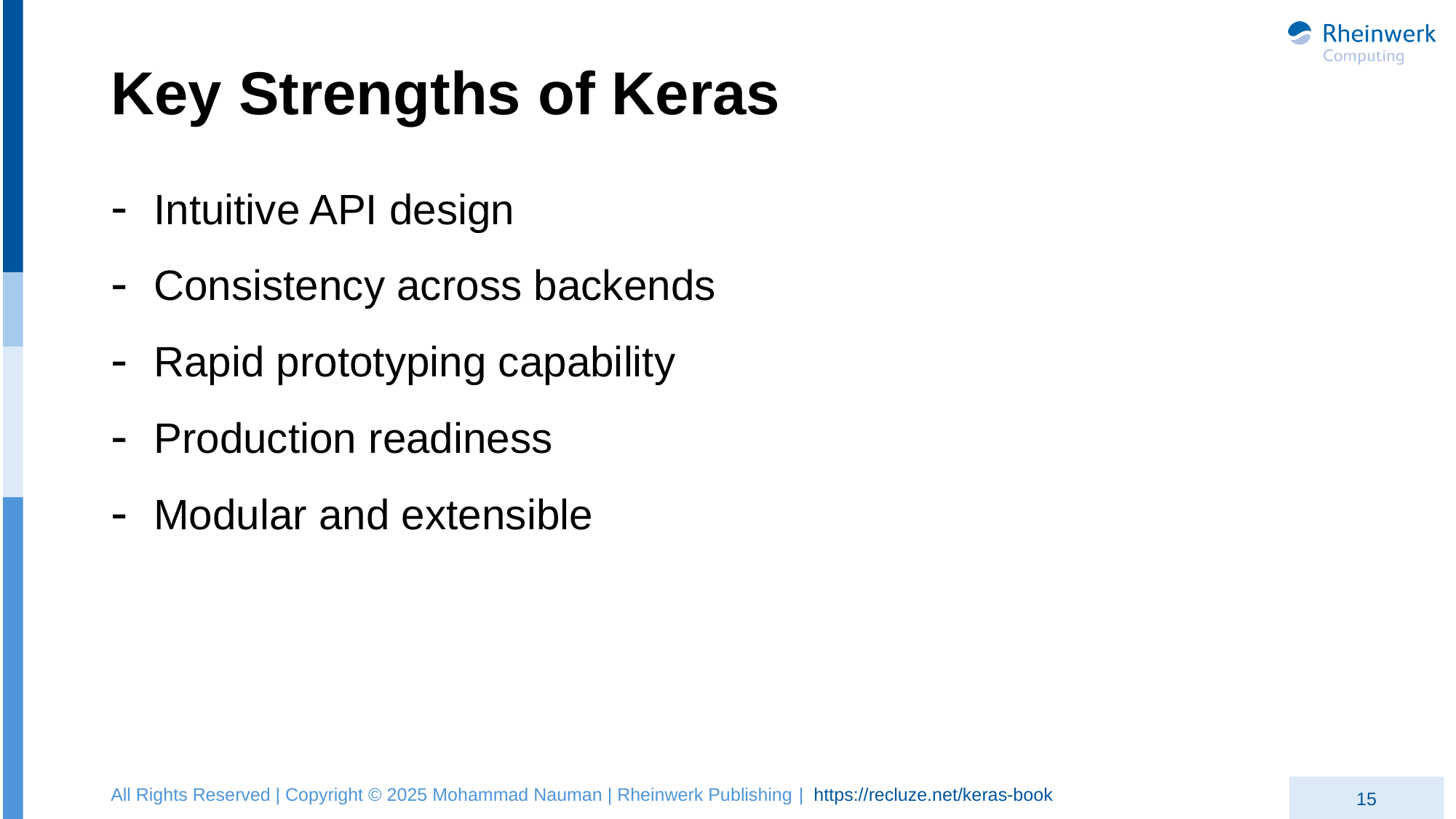

# Key Strengths of Keras
Intuitive API design
Consistency across backends
Rapid prototyping capability
Production readiness
Modular and extensible